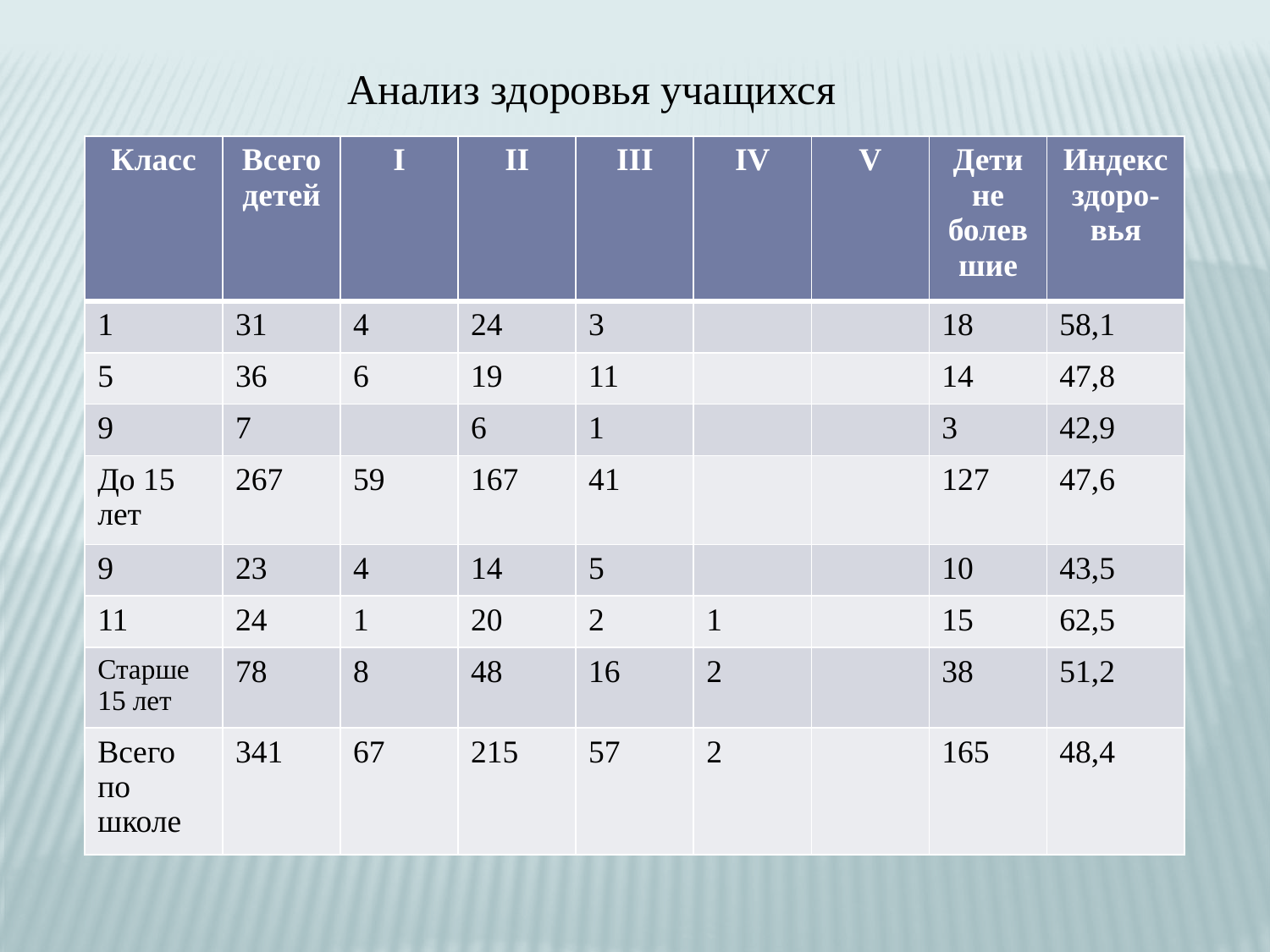

Анализ здоровья учащихся

| Класс | Всего детей | I | II | III | IV | V | Дети не болевшие | Индекс здоро-вья |
| --- | --- | --- | --- | --- | --- | --- | --- | --- |
| 1 | 31 | 4 | 24 | 3 |  |  | 18 | 58,1 |
| 5 | 36 | 6 | 19 | 11 |  |  | 14 | 47,8 |
| 9 | 7 |  | 6 | 1 |  |  | 3 | 42,9 |
| До 15 лет | 267 | 59 | 167 | 41 |  |  | 127 | 47,6 |
| 9 | 23 | 4 | 14 | 5 |  |  | 10 | 43,5 |
| 11 | 24 | 1 | 20 | 2 | 1 |  | 15 | 62,5 |
| Старше 15 лет | 78 | 8 | 48 | 16 | 2 |  | 38 | 51,2 |
| Всего по школе | 341 | 67 | 215 | 57 | 2 |  | 165 | 48,4 |